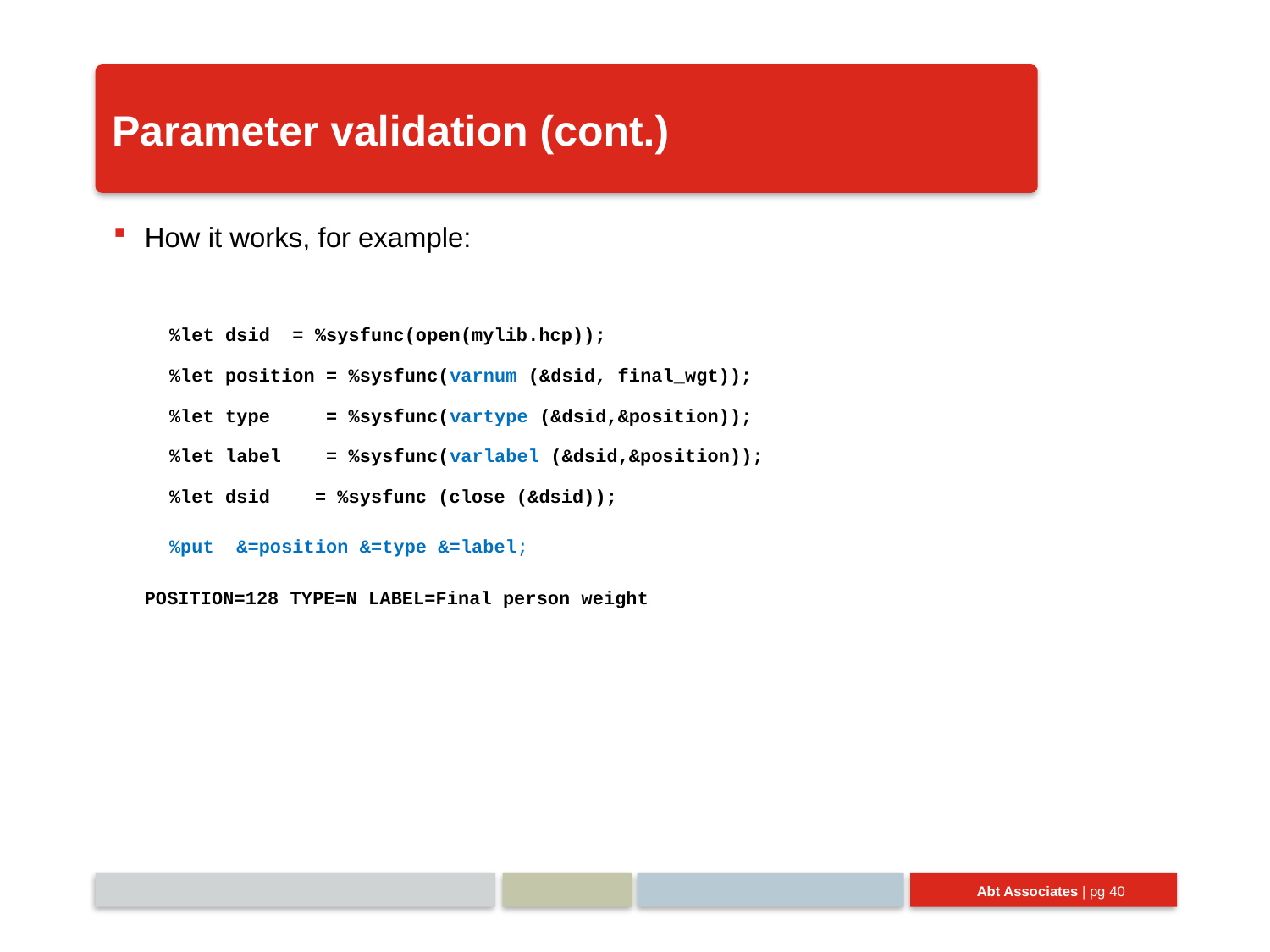

# Parameter validation (cont.)
How it works, for example:

     %let dsid  = %sysfunc(open(mylib.hcp));
     %let position = %sysfunc(varnum (&dsid, final_wgt));
     %let type     = %sysfunc(vartype (&dsid,&position));
     %let label    = %sysfunc(varlabel (&dsid,&position));
     %let dsid    = %sysfunc (close (&dsid));
     %put  &=position &=type &=label;
    POSITION=128 TYPE=N LABEL=Final person weight